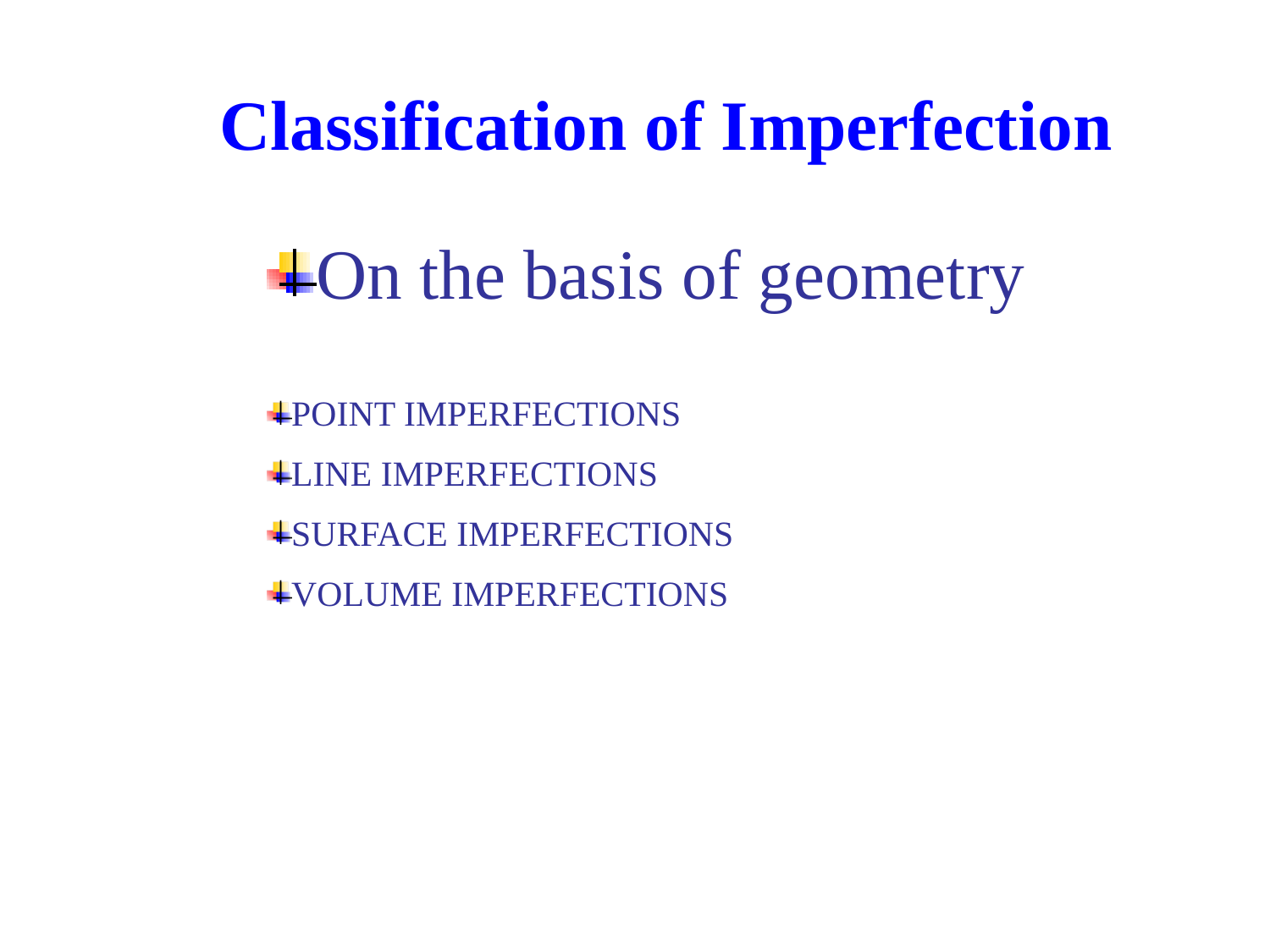

# Classification of Imperfection
On the basis of geometry

POINT IMPERFECTIONS
LINE IMPERFECTIONS
SURFACE IMPERFECTIONS
VOLUME IMPERFECTIONS